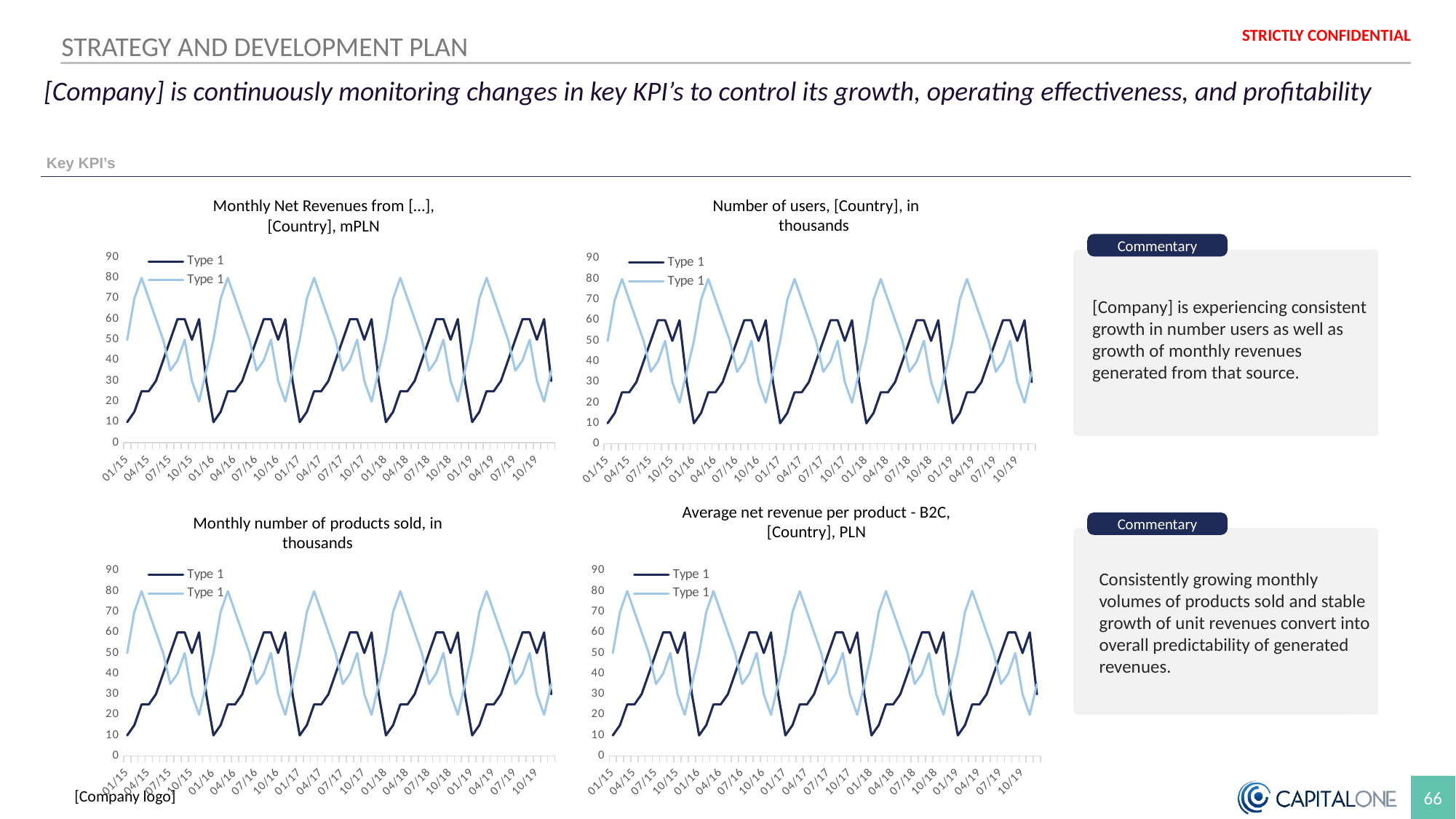

Colour palette

STRATEGY AND DEVELOPMENT PLAN
[Company] is continuously monitoring changes in key KPI’s to control its growth, operating effectiveness, and profitability
Key KPI’s
Number of users, [Country], in thousands
Monthly Net Revenues from […], [Country], mPLN
Commentary

### Chart

| Category | Type 1 | Type 1 |
|---|---|---|
| 42005 | 10.0 | 50.0 |
| 42036 | 15.0 | 70.0 |
| 42064 | 25.0 | 80.0 |
| 42095 | 25.0 | 70.0 |
| 42125 | 30.0 | 60.0 |
| 42156 | 40.0 | 50.0 |
| 42186 | 50.0 | 35.0 |
| 42217 | 60.0 | 40.0 |
| 42248 | 60.0 | 50.0 |
| 42278 | 50.0 | 30.0 |
| 42309 | 60.0 | 20.0 |
| 42339 | 30.0 | 35.0 |
| 42370 | 10.0 | 50.0 |
| 42401 | 15.0 | 70.0 |
| 42430 | 25.0 | 80.0 |
| 42461 | 25.0 | 70.0 |
| 42491 | 30.0 | 60.0 |
| 42522 | 40.0 | 50.0 |
| 42552 | 50.0 | 35.0 |
| 42583 | 60.0 | 40.0 |
| 42614 | 60.0 | 50.0 |
| 42644 | 50.0 | 30.0 |
| 42675 | 60.0 | 20.0 |
| 42705 | 30.0 | 35.0 |
| 42736 | 10.0 | 50.0 |
| 42767 | 15.0 | 70.0 |
| 42795 | 25.0 | 80.0 |
| 42826 | 25.0 | 70.0 |
| 42856 | 30.0 | 60.0 |
| 42887 | 40.0 | 50.0 |
| 42917 | 50.0 | 35.0 |
| 42948 | 60.0 | 40.0 |
| 42979 | 60.0 | 50.0 |
| 43009 | 50.0 | 30.0 |
| 43040 | 60.0 | 20.0 |
| 43070 | 30.0 | 35.0 |
| 43101 | 10.0 | 50.0 |
| 43132 | 15.0 | 70.0 |
| 43160 | 25.0 | 80.0 |
| 43191 | 25.0 | 70.0 |
| 43221 | 30.0 | 60.0 |
| 43252 | 40.0 | 50.0 |
| 43282 | 50.0 | 35.0 |
| 43313 | 60.0 | 40.0 |
| 43344 | 60.0 | 50.0 |
| 43374 | 50.0 | 30.0 |
| 43405 | 60.0 | 20.0 |
| 43435 | 30.0 | 35.0 |
| 43466 | 10.0 | 50.0 |
| 43497 | 15.0 | 70.0 |
| 43525 | 25.0 | 80.0 |
| 43556 | 25.0 | 70.0 |
| 43586 | 30.0 | 60.0 |
| 43617 | 40.0 | 50.0 |
| 43647 | 50.0 | 35.0 |
| 43678 | 60.0 | 40.0 |
| 43709 | 60.0 | 50.0 |
| 43739 | 50.0 | 30.0 |
| 43770 | 60.0 | 20.0 |
| 43800 | 30.0 | 35.0 |

### Chart

| Category | Type 1 | Type 1 |
|---|---|---|
| 42005 | 10.0 | 50.0 |
| 42036 | 15.0 | 70.0 |
| 42064 | 25.0 | 80.0 |
| 42095 | 25.0 | 70.0 |
| 42125 | 30.0 | 60.0 |
| 42156 | 40.0 | 50.0 |
| 42186 | 50.0 | 35.0 |
| 42217 | 60.0 | 40.0 |
| 42248 | 60.0 | 50.0 |
| 42278 | 50.0 | 30.0 |
| 42309 | 60.0 | 20.0 |
| 42339 | 30.0 | 35.0 |
| 42370 | 10.0 | 50.0 |
| 42401 | 15.0 | 70.0 |
| 42430 | 25.0 | 80.0 |
| 42461 | 25.0 | 70.0 |
| 42491 | 30.0 | 60.0 |
| 42522 | 40.0 | 50.0 |
| 42552 | 50.0 | 35.0 |
| 42583 | 60.0 | 40.0 |
| 42614 | 60.0 | 50.0 |
| 42644 | 50.0 | 30.0 |
| 42675 | 60.0 | 20.0 |
| 42705 | 30.0 | 35.0 |
| 42736 | 10.0 | 50.0 |
| 42767 | 15.0 | 70.0 |
| 42795 | 25.0 | 80.0 |
| 42826 | 25.0 | 70.0 |
| 42856 | 30.0 | 60.0 |
| 42887 | 40.0 | 50.0 |
| 42917 | 50.0 | 35.0 |
| 42948 | 60.0 | 40.0 |
| 42979 | 60.0 | 50.0 |
| 43009 | 50.0 | 30.0 |
| 43040 | 60.0 | 20.0 |
| 43070 | 30.0 | 35.0 |
| 43101 | 10.0 | 50.0 |
| 43132 | 15.0 | 70.0 |
| 43160 | 25.0 | 80.0 |
| 43191 | 25.0 | 70.0 |
| 43221 | 30.0 | 60.0 |
| 43252 | 40.0 | 50.0 |
| 43282 | 50.0 | 35.0 |
| 43313 | 60.0 | 40.0 |
| 43344 | 60.0 | 50.0 |
| 43374 | 50.0 | 30.0 |
| 43405 | 60.0 | 20.0 |
| 43435 | 30.0 | 35.0 |
| 43466 | 10.0 | 50.0 |
| 43497 | 15.0 | 70.0 |
| 43525 | 25.0 | 80.0 |
| 43556 | 25.0 | 70.0 |
| 43586 | 30.0 | 60.0 |
| 43617 | 40.0 | 50.0 |
| 43647 | 50.0 | 35.0 |
| 43678 | 60.0 | 40.0 |
| 43709 | 60.0 | 50.0 |
| 43739 | 50.0 | 30.0 |
| 43770 | 60.0 | 20.0 |
| 43800 | 30.0 | 35.0 |
[Company] is experiencing consistent growth in number users as well as growth of monthly revenues generated from that source.
Average net revenue per product - B2C, [Country], PLN
Commentary
Monthly number of products sold, in thousands

Consistently growing monthly volumes of products sold and stable growth of unit revenues convert into overall predictability of generated revenues.

### Chart

| Category | Type 1 | Type 1 |
|---|---|---|
| 42005 | 10.0 | 50.0 |
| 42036 | 15.0 | 70.0 |
| 42064 | 25.0 | 80.0 |
| 42095 | 25.0 | 70.0 |
| 42125 | 30.0 | 60.0 |
| 42156 | 40.0 | 50.0 |
| 42186 | 50.0 | 35.0 |
| 42217 | 60.0 | 40.0 |
| 42248 | 60.0 | 50.0 |
| 42278 | 50.0 | 30.0 |
| 42309 | 60.0 | 20.0 |
| 42339 | 30.0 | 35.0 |
| 42370 | 10.0 | 50.0 |
| 42401 | 15.0 | 70.0 |
| 42430 | 25.0 | 80.0 |
| 42461 | 25.0 | 70.0 |
| 42491 | 30.0 | 60.0 |
| 42522 | 40.0 | 50.0 |
| 42552 | 50.0 | 35.0 |
| 42583 | 60.0 | 40.0 |
| 42614 | 60.0 | 50.0 |
| 42644 | 50.0 | 30.0 |
| 42675 | 60.0 | 20.0 |
| 42705 | 30.0 | 35.0 |
| 42736 | 10.0 | 50.0 |
| 42767 | 15.0 | 70.0 |
| 42795 | 25.0 | 80.0 |
| 42826 | 25.0 | 70.0 |
| 42856 | 30.0 | 60.0 |
| 42887 | 40.0 | 50.0 |
| 42917 | 50.0 | 35.0 |
| 42948 | 60.0 | 40.0 |
| 42979 | 60.0 | 50.0 |
| 43009 | 50.0 | 30.0 |
| 43040 | 60.0 | 20.0 |
| 43070 | 30.0 | 35.0 |
| 43101 | 10.0 | 50.0 |
| 43132 | 15.0 | 70.0 |
| 43160 | 25.0 | 80.0 |
| 43191 | 25.0 | 70.0 |
| 43221 | 30.0 | 60.0 |
| 43252 | 40.0 | 50.0 |
| 43282 | 50.0 | 35.0 |
| 43313 | 60.0 | 40.0 |
| 43344 | 60.0 | 50.0 |
| 43374 | 50.0 | 30.0 |
| 43405 | 60.0 | 20.0 |
| 43435 | 30.0 | 35.0 |
| 43466 | 10.0 | 50.0 |
| 43497 | 15.0 | 70.0 |
| 43525 | 25.0 | 80.0 |
| 43556 | 25.0 | 70.0 |
| 43586 | 30.0 | 60.0 |
| 43617 | 40.0 | 50.0 |
| 43647 | 50.0 | 35.0 |
| 43678 | 60.0 | 40.0 |
| 43709 | 60.0 | 50.0 |
| 43739 | 50.0 | 30.0 |
| 43770 | 60.0 | 20.0 |
| 43800 | 30.0 | 35.0 |

### Chart

| Category | Type 1 | Type 1 |
|---|---|---|
| 42005 | 10.0 | 50.0 |
| 42036 | 15.0 | 70.0 |
| 42064 | 25.0 | 80.0 |
| 42095 | 25.0 | 70.0 |
| 42125 | 30.0 | 60.0 |
| 42156 | 40.0 | 50.0 |
| 42186 | 50.0 | 35.0 |
| 42217 | 60.0 | 40.0 |
| 42248 | 60.0 | 50.0 |
| 42278 | 50.0 | 30.0 |
| 42309 | 60.0 | 20.0 |
| 42339 | 30.0 | 35.0 |
| 42370 | 10.0 | 50.0 |
| 42401 | 15.0 | 70.0 |
| 42430 | 25.0 | 80.0 |
| 42461 | 25.0 | 70.0 |
| 42491 | 30.0 | 60.0 |
| 42522 | 40.0 | 50.0 |
| 42552 | 50.0 | 35.0 |
| 42583 | 60.0 | 40.0 |
| 42614 | 60.0 | 50.0 |
| 42644 | 50.0 | 30.0 |
| 42675 | 60.0 | 20.0 |
| 42705 | 30.0 | 35.0 |
| 42736 | 10.0 | 50.0 |
| 42767 | 15.0 | 70.0 |
| 42795 | 25.0 | 80.0 |
| 42826 | 25.0 | 70.0 |
| 42856 | 30.0 | 60.0 |
| 42887 | 40.0 | 50.0 |
| 42917 | 50.0 | 35.0 |
| 42948 | 60.0 | 40.0 |
| 42979 | 60.0 | 50.0 |
| 43009 | 50.0 | 30.0 |
| 43040 | 60.0 | 20.0 |
| 43070 | 30.0 | 35.0 |
| 43101 | 10.0 | 50.0 |
| 43132 | 15.0 | 70.0 |
| 43160 | 25.0 | 80.0 |
| 43191 | 25.0 | 70.0 |
| 43221 | 30.0 | 60.0 |
| 43252 | 40.0 | 50.0 |
| 43282 | 50.0 | 35.0 |
| 43313 | 60.0 | 40.0 |
| 43344 | 60.0 | 50.0 |
| 43374 | 50.0 | 30.0 |
| 43405 | 60.0 | 20.0 |
| 43435 | 30.0 | 35.0 |
| 43466 | 10.0 | 50.0 |
| 43497 | 15.0 | 70.0 |
| 43525 | 25.0 | 80.0 |
| 43556 | 25.0 | 70.0 |
| 43586 | 30.0 | 60.0 |
| 43617 | 40.0 | 50.0 |
| 43647 | 50.0 | 35.0 |
| 43678 | 60.0 | 40.0 |
| 43709 | 60.0 | 50.0 |
| 43739 | 50.0 | 30.0 |
| 43770 | 60.0 | 20.0 |
| 43800 | 30.0 | 35.0 |